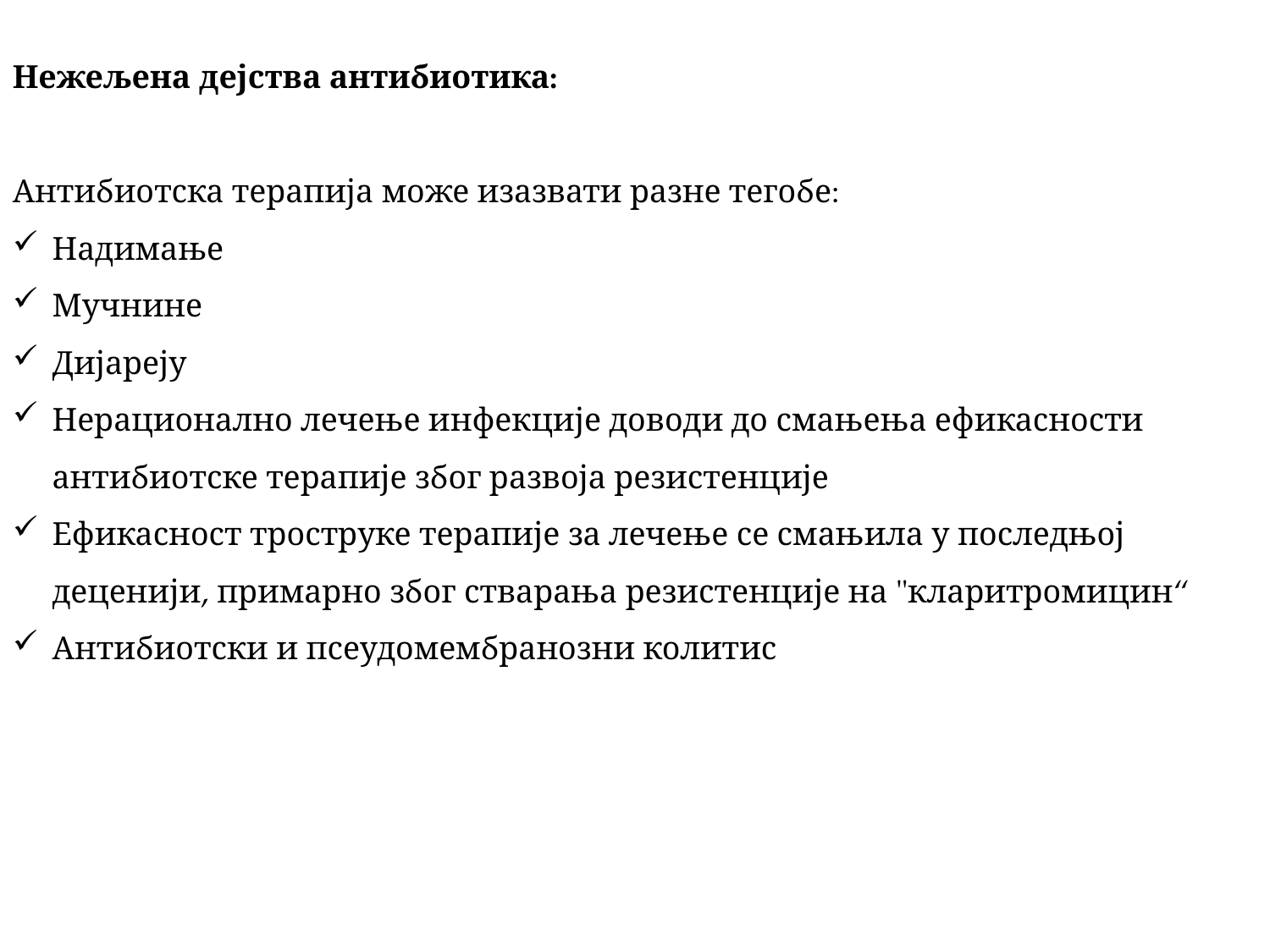

Нежељена дејства антибиотика:

Антибиотска терапија може изазвати разне тегобе:
Надимање
Мучнине
Дијареју
Нерационално лечење инфекције доводи до смањења ефикасности антибиотске терапије због развоја резистенције
Ефикасност троструке терапије за лечење се смањила у последњој деценији, примарно због стварања резистенције на "кларитромицин“
Антибиотски и псеудомембранозни колитис